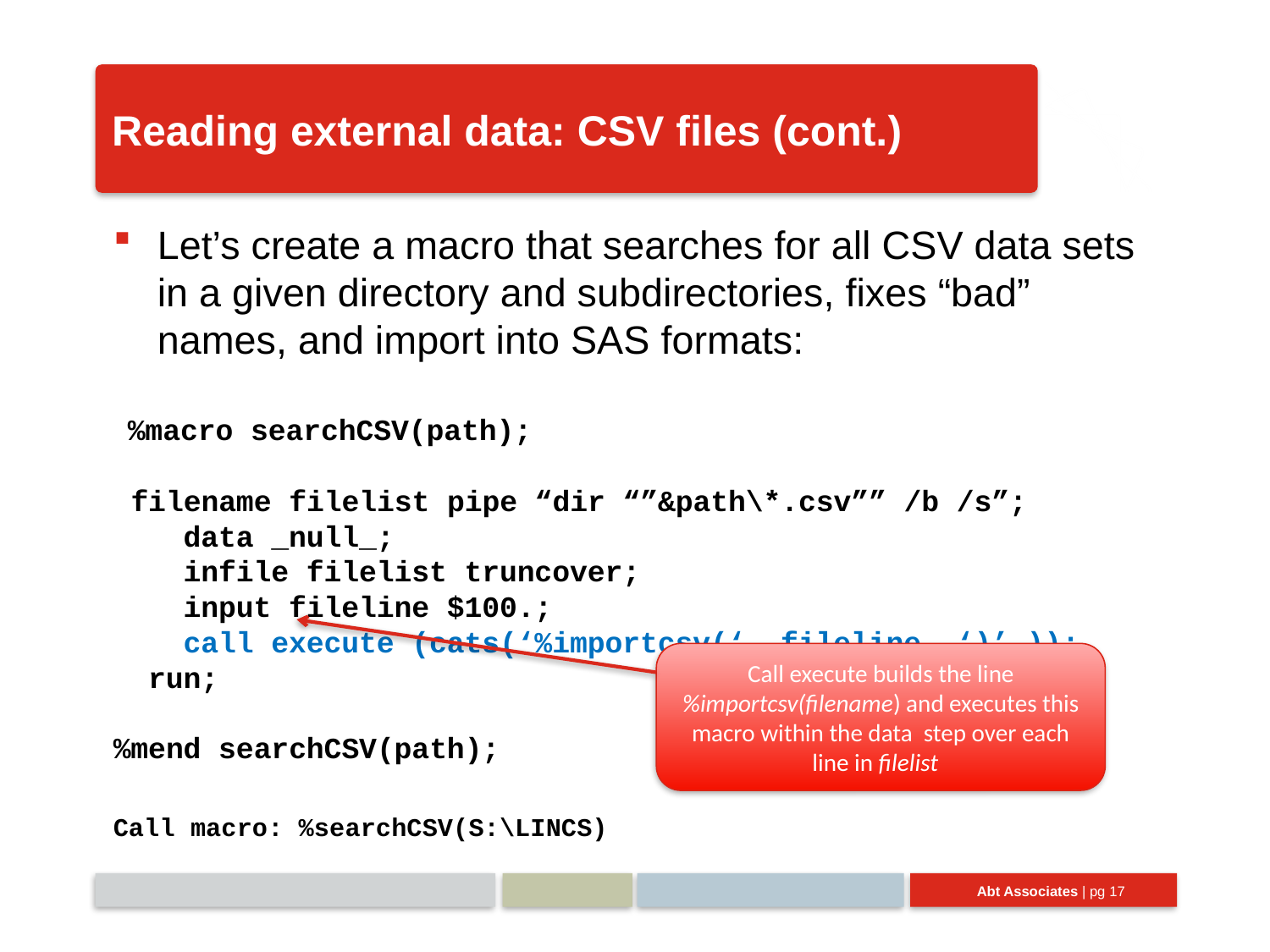

# Reading external data: CSV files (cont.)
Let’s create a macro that searches for all CSV data sets in a given directory and subdirectories, fixes “bad” names, and import into SAS formats:

  %macro searchCSV(path);

 filename filelist pipe “dir “”&path\*.csv”” /b /s”;
    data _null_;
    infile filelist truncover;
    input fileline $100.;
    call execute (cats(‘%importcsv(‘, fileline, ‘)’ ));
  run;

%mend searchCSV(path);

Call macro: %searchCSV(S:\LINCS)

Call execute builds the line %importcsv(filename) and executes this macro within the data  step over each line in filelist